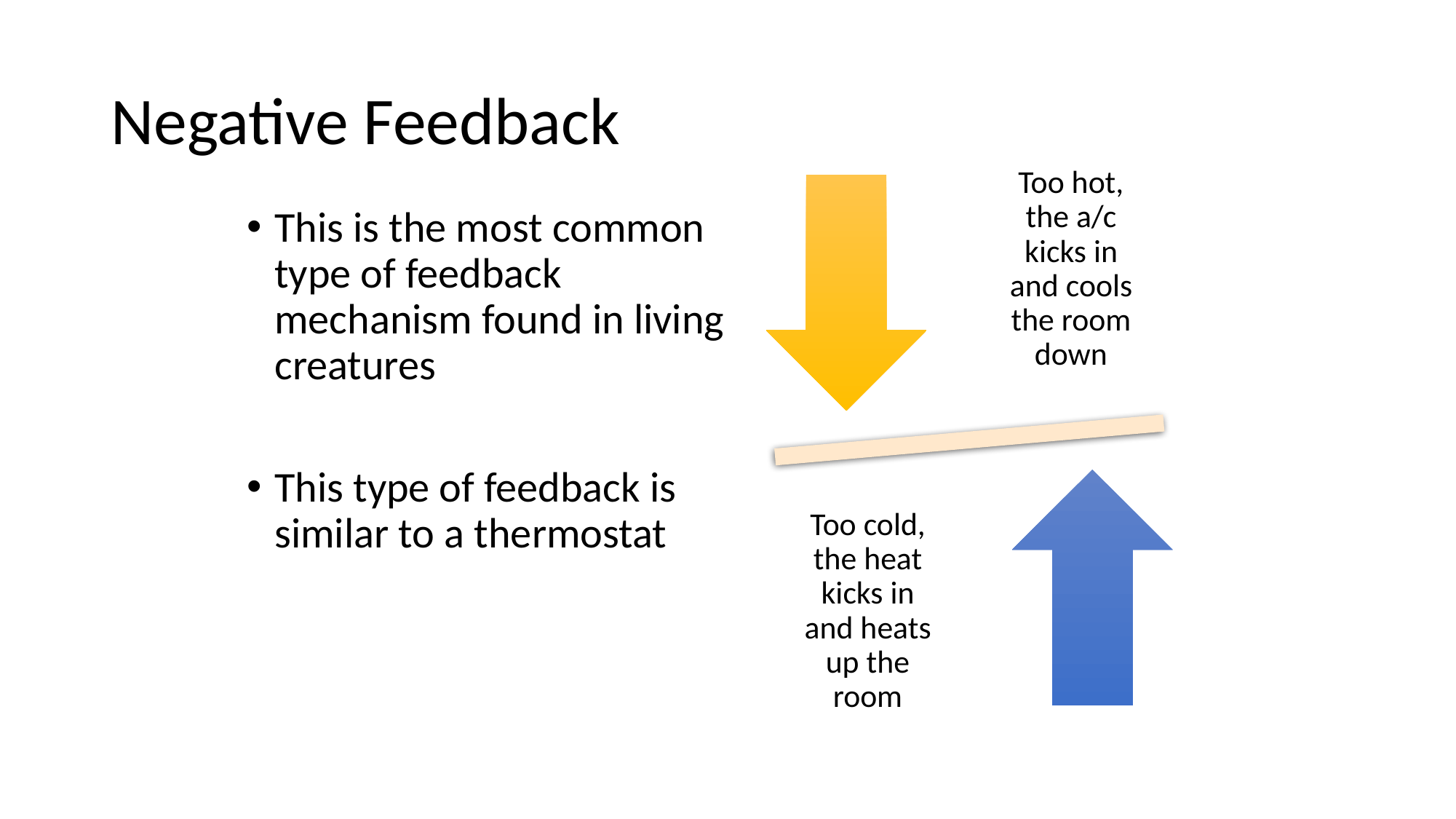

# Negative Feedback
Too hot, the a/c kicks in and cools the room down
Too cold, the heat kicks in and heats up the room
This is the most common type of feedback mechanism found in living creatures

This type of feedback is similar to a thermostat